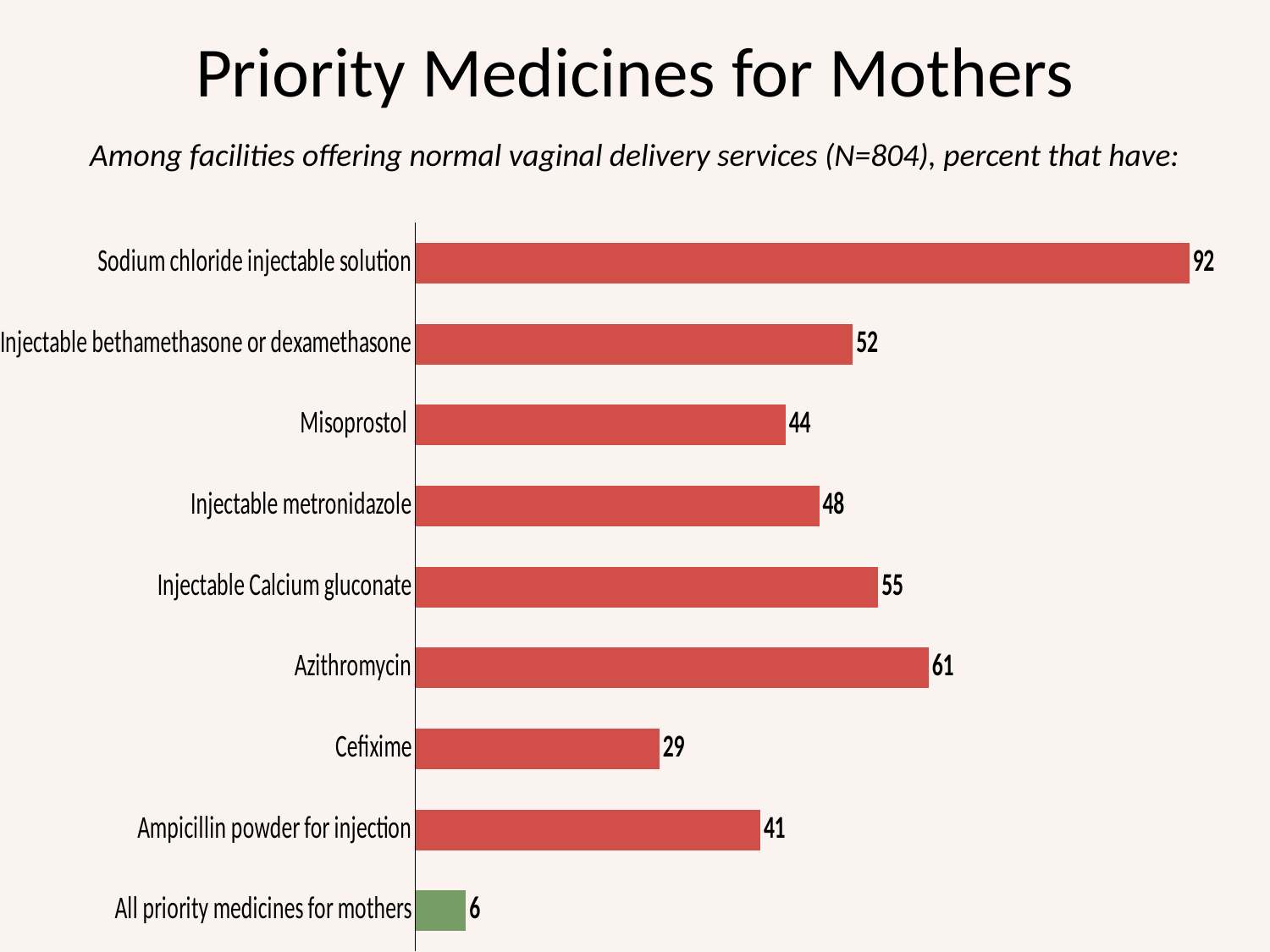

# Priority Medicines for Mothers
Among facilities offering normal vaginal delivery services (N=804), percent that have:

### Chart

| Category | National average |
|---|---|
| All priority medicines for mothers | 6.0 |
| Ampicillin powder for injection | 41.0 |
| Cefixime | 29.0 |
| Azithromycin | 61.0 |
| Injectable Calcium gluconate | 55.0 |
| Injectable metronidazole | 48.0 |
| Misoprostol  | 44.0 |
| Injectable bethamethasone or dexamethasone | 52.0 |
| Sodium chloride injectable solution | 92.0 |